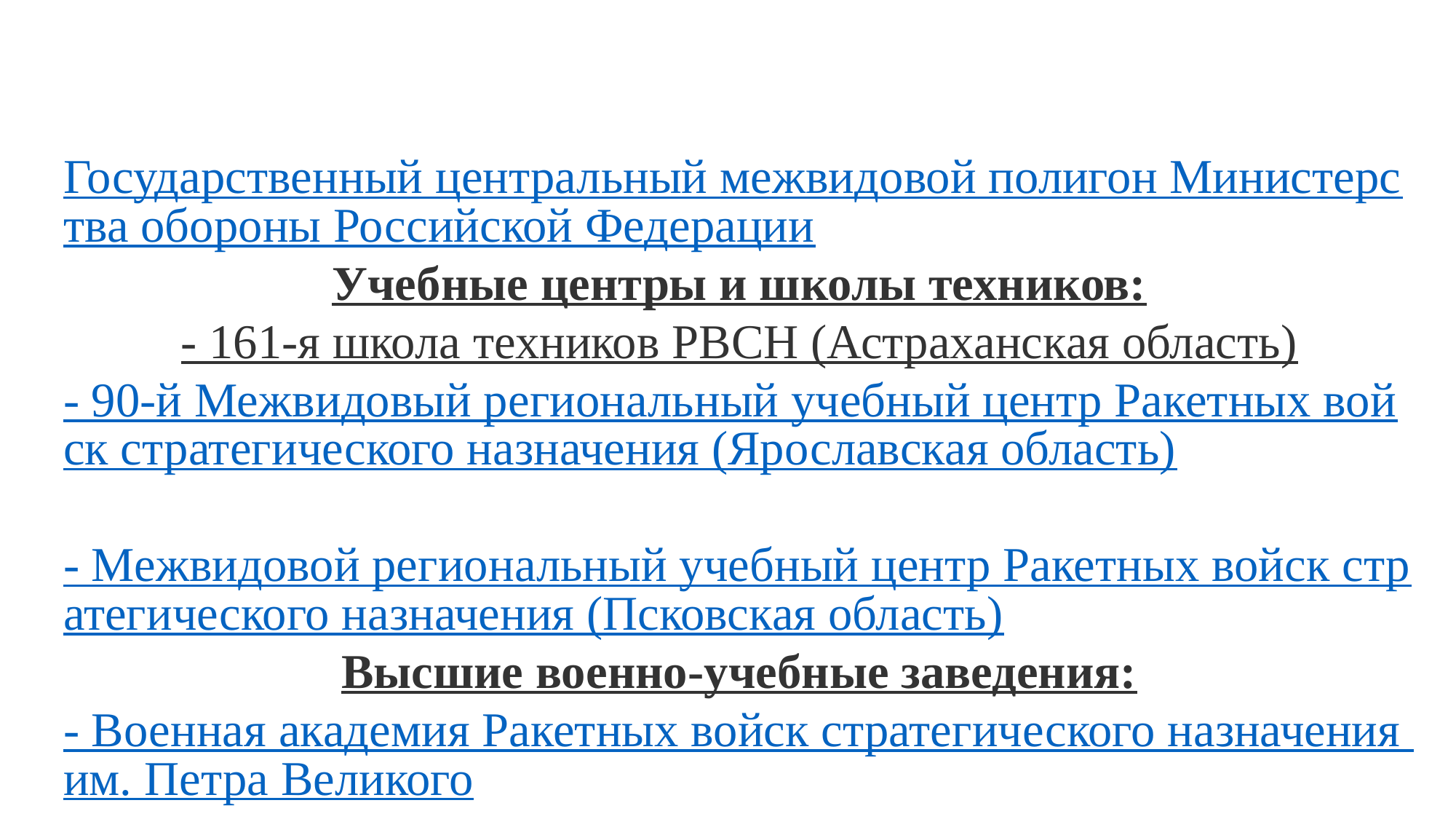

Государственный центральный межвидовой полигон Министерства обороны Российской Федерации
Учебные центры и школы техников:
- 161-я школа техников РВСН (Астраханская область)
- 90-й Межвидовый региональный учебный центр Ракетных войск стратегического назначения (Ярославская область)
- Межвидовой региональный учебный центр Ракетных войск стратегического назначения (Псковская область)
Высшие военно-учебные заведения:
- Военная академия Ракетных войск стратегического назначения им. Петра Великого